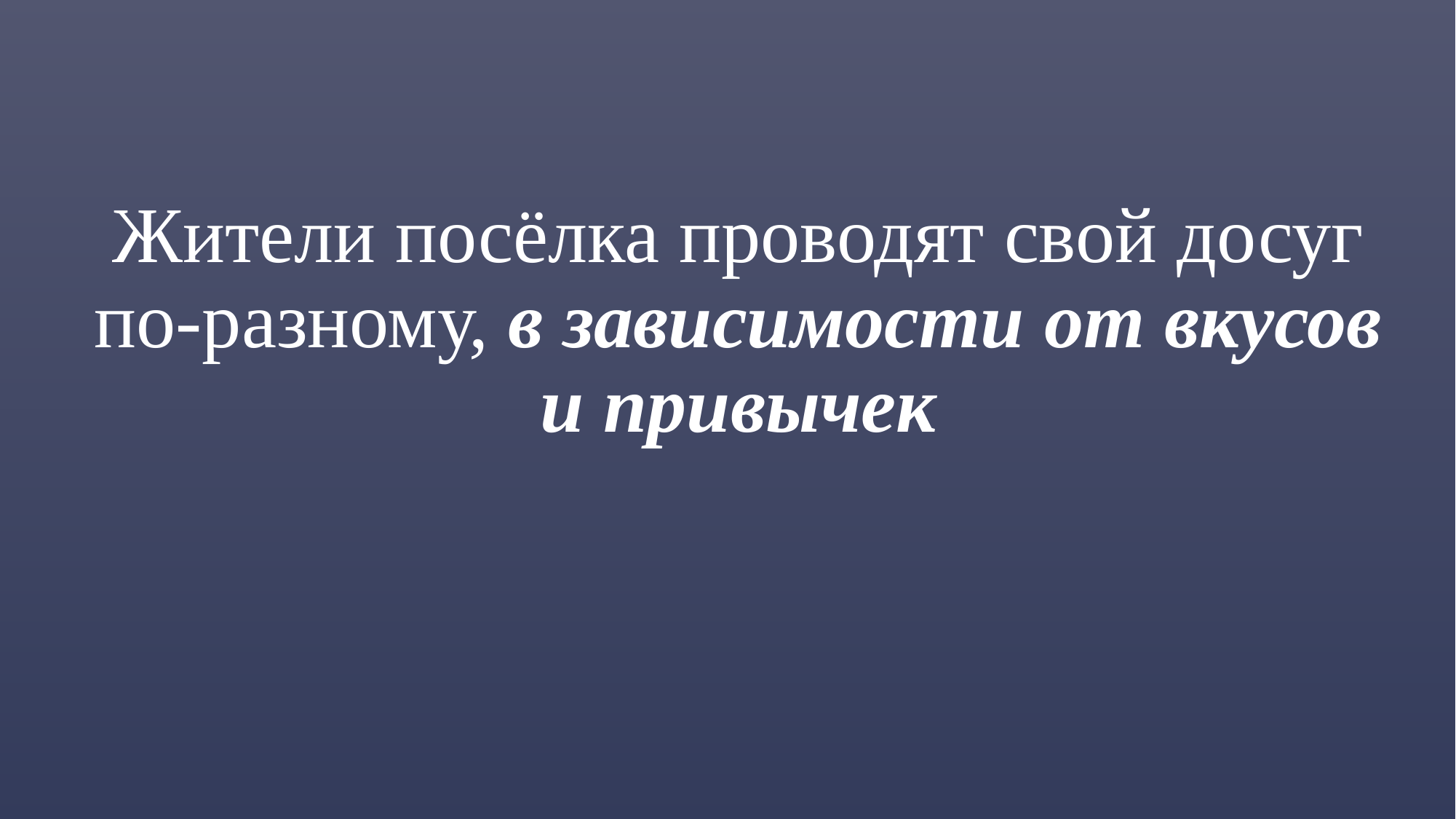

# Жители посёлка проводят свой досуг по-разному, в зависимости от вкусов и привычек